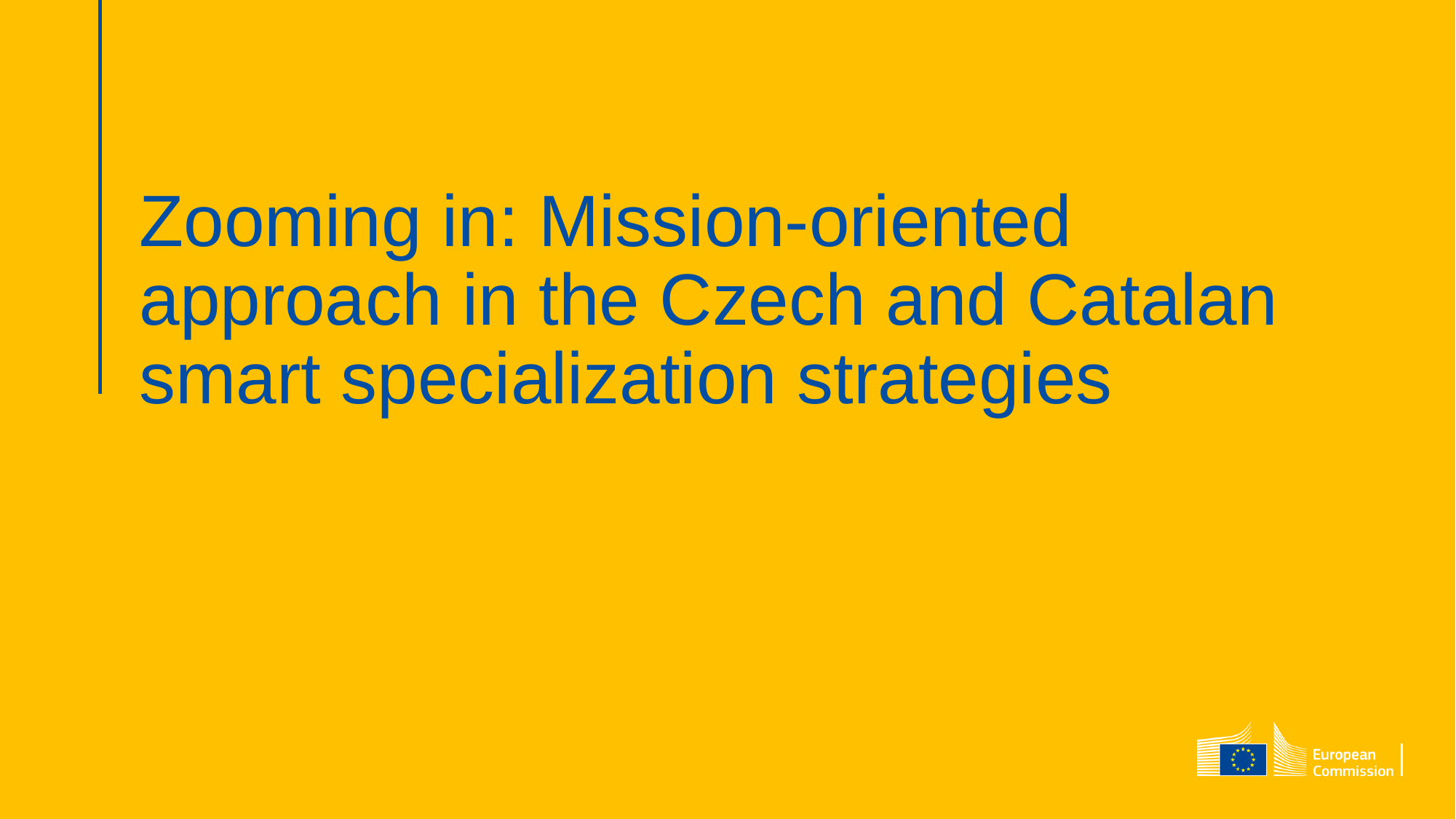

# Zooming in: Mission-oriented approach in the Czech and Catalan smart specialization strategies